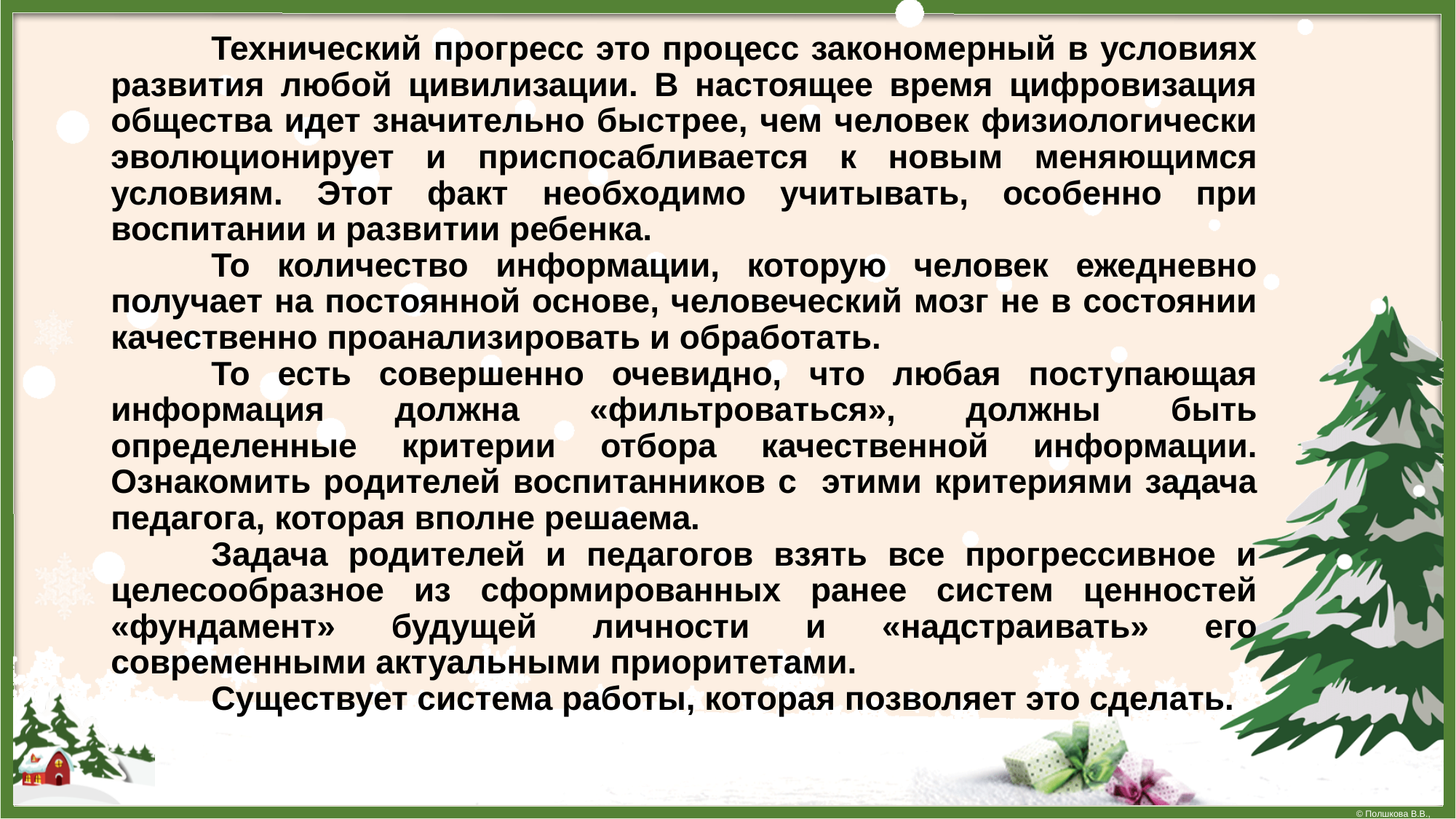

Технический прогресс это процесс закономерный в условиях развития любой цивилизации. В настоящее время цифровизация общества идет значительно быстрее, чем человек физиологически эволюционирует и приспосабливается к новым меняющимся условиям. Этот факт необходимо учитывать, особенно при воспитании и развитии ребенка.
	То количество информации, которую человек ежедневно получает на постоянной основе, человеческий мозг не в состоянии качественно проанализировать и обработать.
	То есть совершенно очевидно, что любая поступающая информация должна «фильтроваться», должны быть определенные критерии отбора качественной информации. Ознакомить родителей воспитанников с  этими критериями задача педагога, которая вполне решаема.
	Задача родителей и педагогов взять все прогрессивное и целесообразное из сформированных ранее систем ценностей «фундамент» будущей личности и «надстраивать» его современными актуальными приоритетами.
	Существует система работы, которая позволяет это сделать.